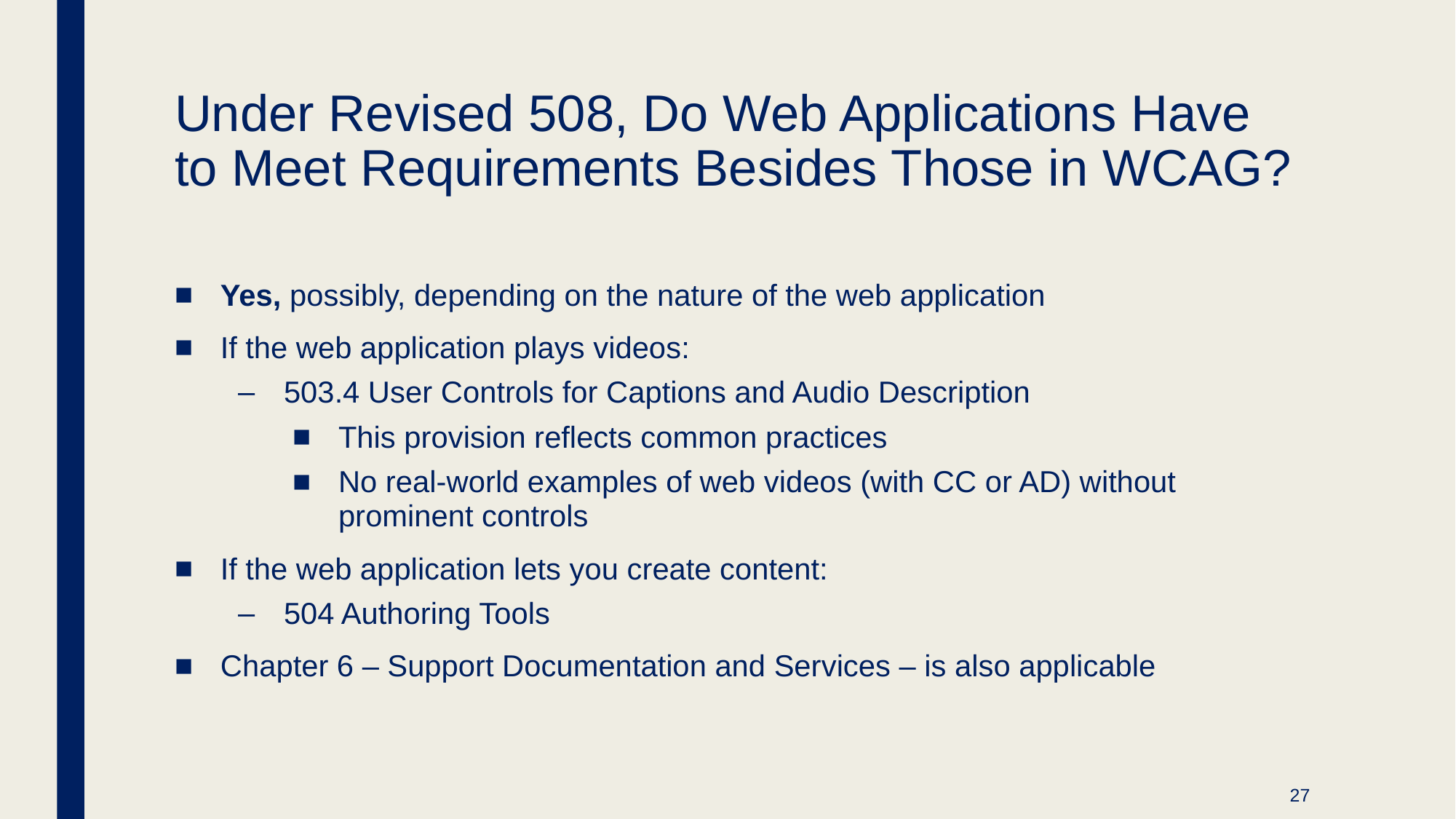

# Under Revised 508, Do Web Applications Have to Meet Requirements Besides Those in WCAG?
Yes, possibly, depending on the nature of the web application
If the web application plays videos:
503.4 User Controls for Captions and Audio Description
This provision reflects common practices
No real-world examples of web videos (with CC or AD) without prominent controls
If the web application lets you create content:
504 Authoring Tools
Chapter 6 – Support Documentation and Services – is also applicable
27